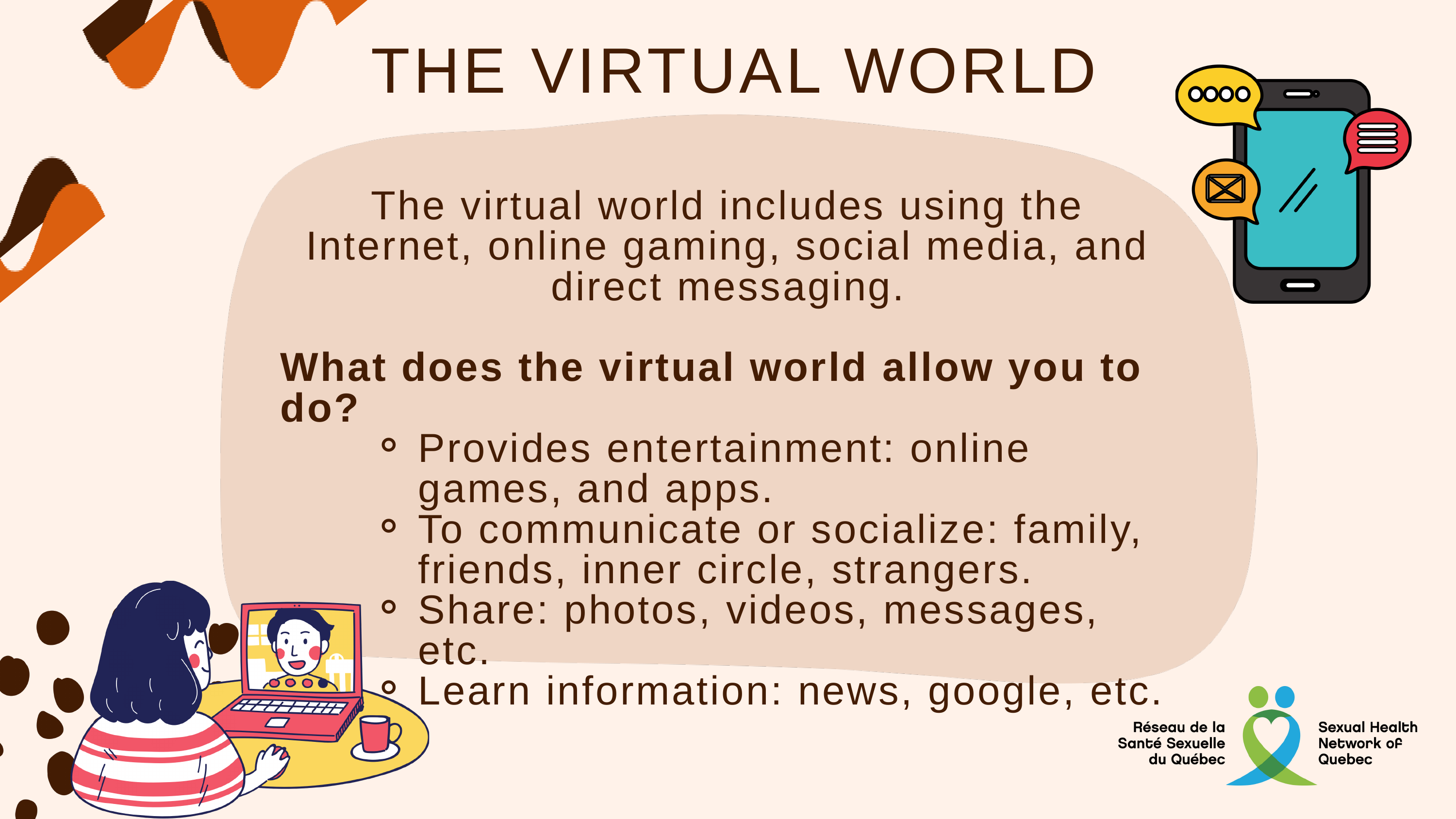

THE VIRTUAL WORLD

The virtual world includes using the Internet, online gaming, social media, and direct messaging.

What does the virtual world allow you to do?
Provides entertainment: online games, and apps.
To communicate or socialize: family, friends, inner circle, strangers.
Share: photos, videos, messages, etc.
Learn information: news, google, etc.